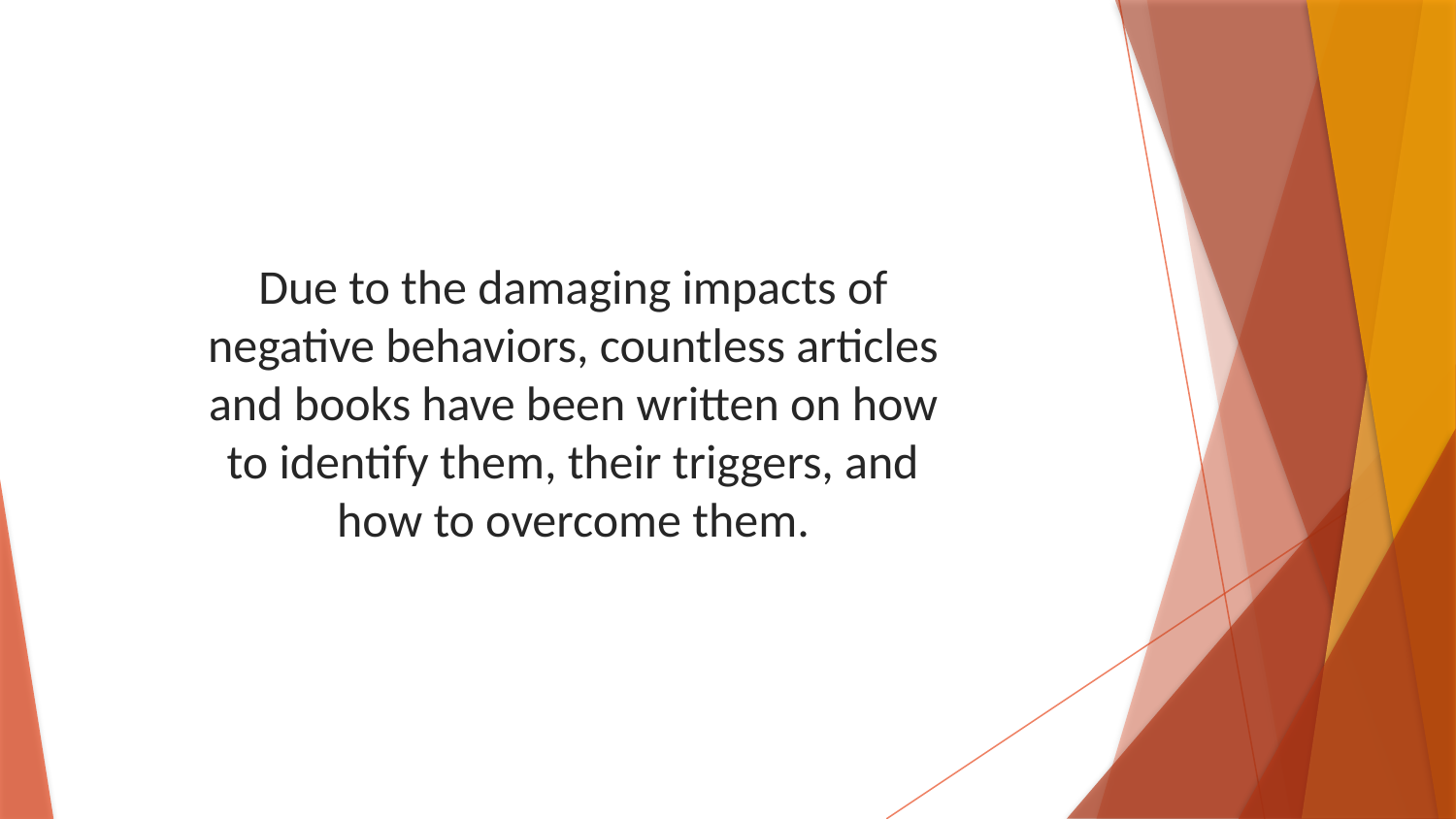

Due to the damaging impacts of negative behaviors, countless articles and books have been written on how to identify them, their triggers, and how to overcome them.